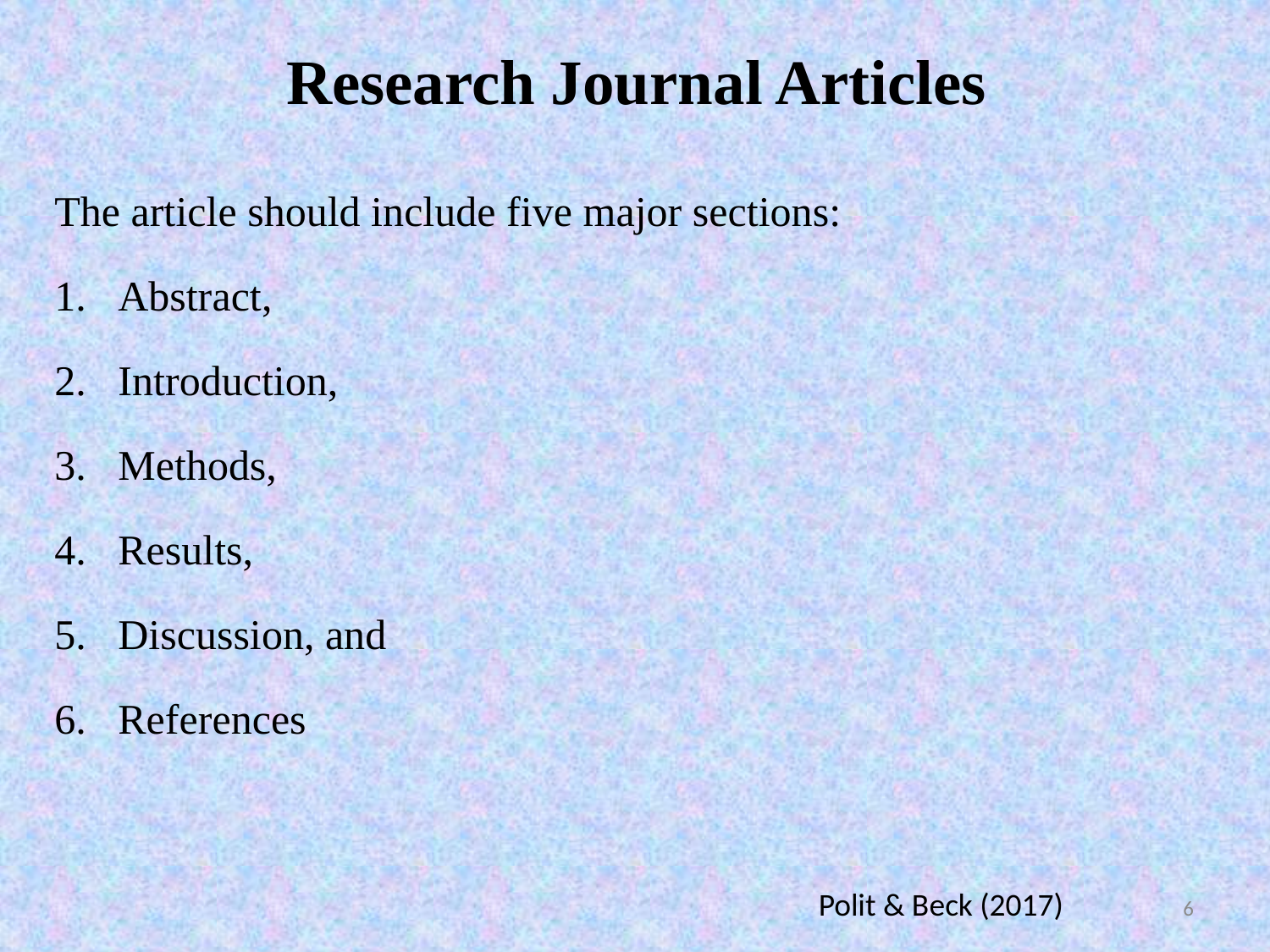

# Research Journal Articles
The article should include five major sections:
Abstract,
Introduction,
Methods,
Results,
Discussion, and
References

Polit & Beck (2017)
6